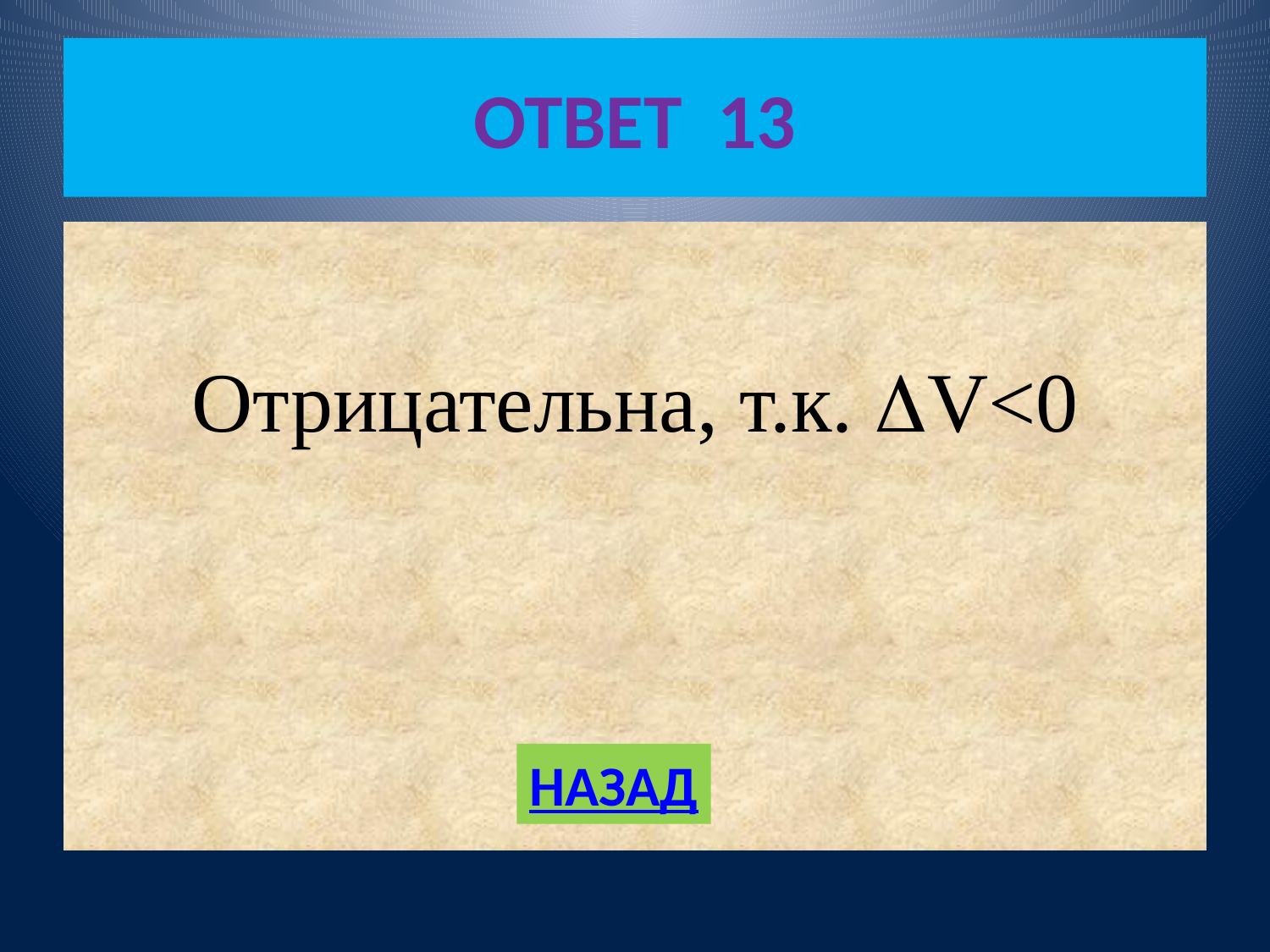

# ОТВЕТ  13

Отрицательна, т.к. ΔV<0

НАЗАД